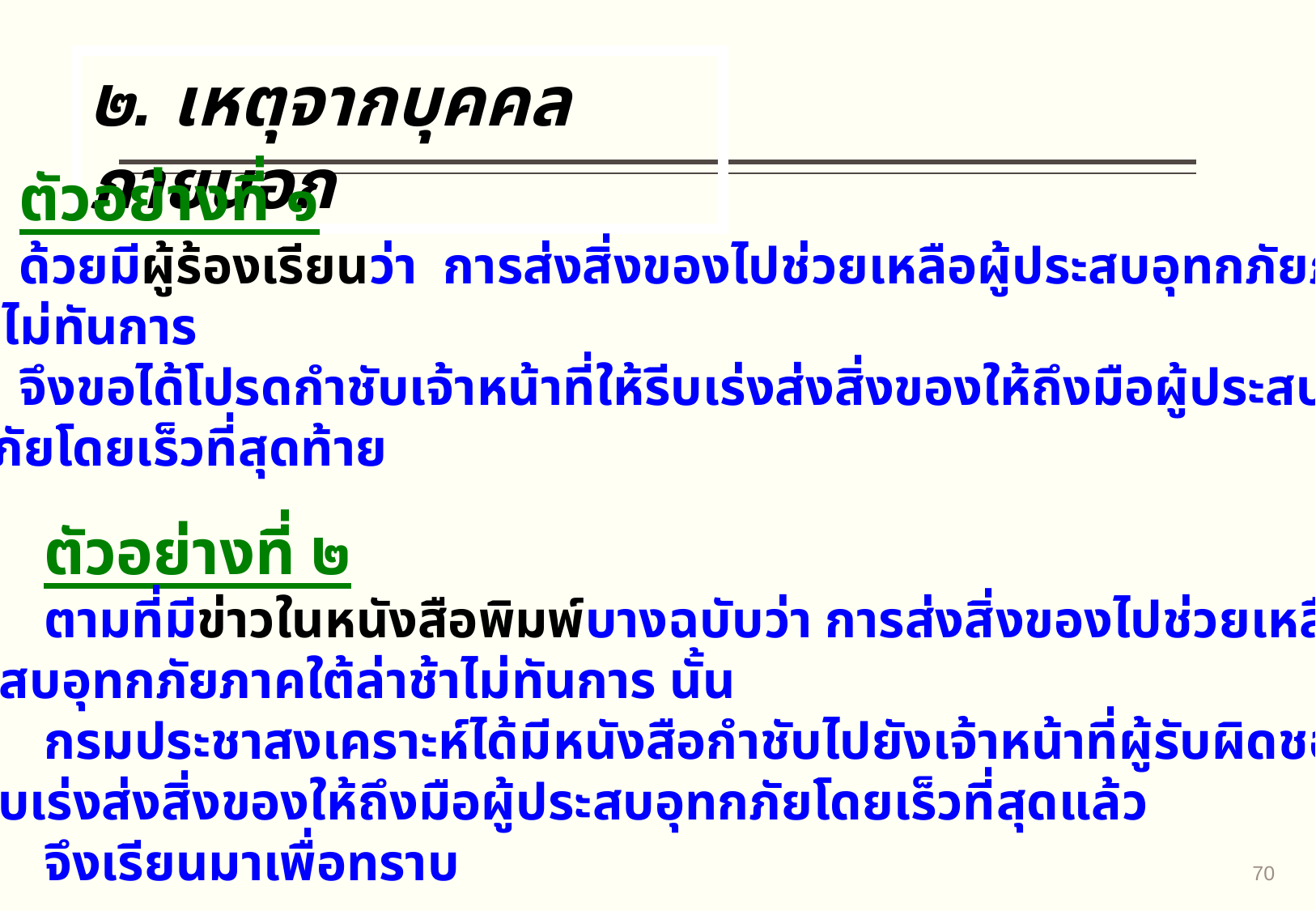

๒. เหตุจากบุคคลภายนอก
	ตัวอย่างที่ ๑
	ด้วยมีผู้ร้องเรียนว่า  การส่งสิ่งของไปช่วยเหลือผู้ประสบอุทกภัยภาคใต้
ล่าช้าไม่ทันการ
	จึงขอได้โปรดกำชับเจ้าหน้าที่ให้รีบเร่งส่งสิ่งของให้ถึงมือผู้ประสบ
อุทกภัยโดยเร็วที่สุดท้าย
	ตัวอย่างที่ ๒
	ตามที่มีข่าวในหนังสือพิมพ์บางฉบับว่า การส่งสิ่งของไปช่วยเหลือ
ประสบอุทกภัยภาคใต้ล่าช้าไม่ทันการ นั้น
	กรมประชาสงเคราะห์ได้มีหนังสือกำชับไปยังเจ้าหน้าที่ผู้รับผิดชอบ
ให้รีบเร่งส่งสิ่งของให้ถึงมือผู้ประสบอุทกภัยโดยเร็วที่สุดแล้ว
	จึงเรียนมาเพื่อทราบ
70